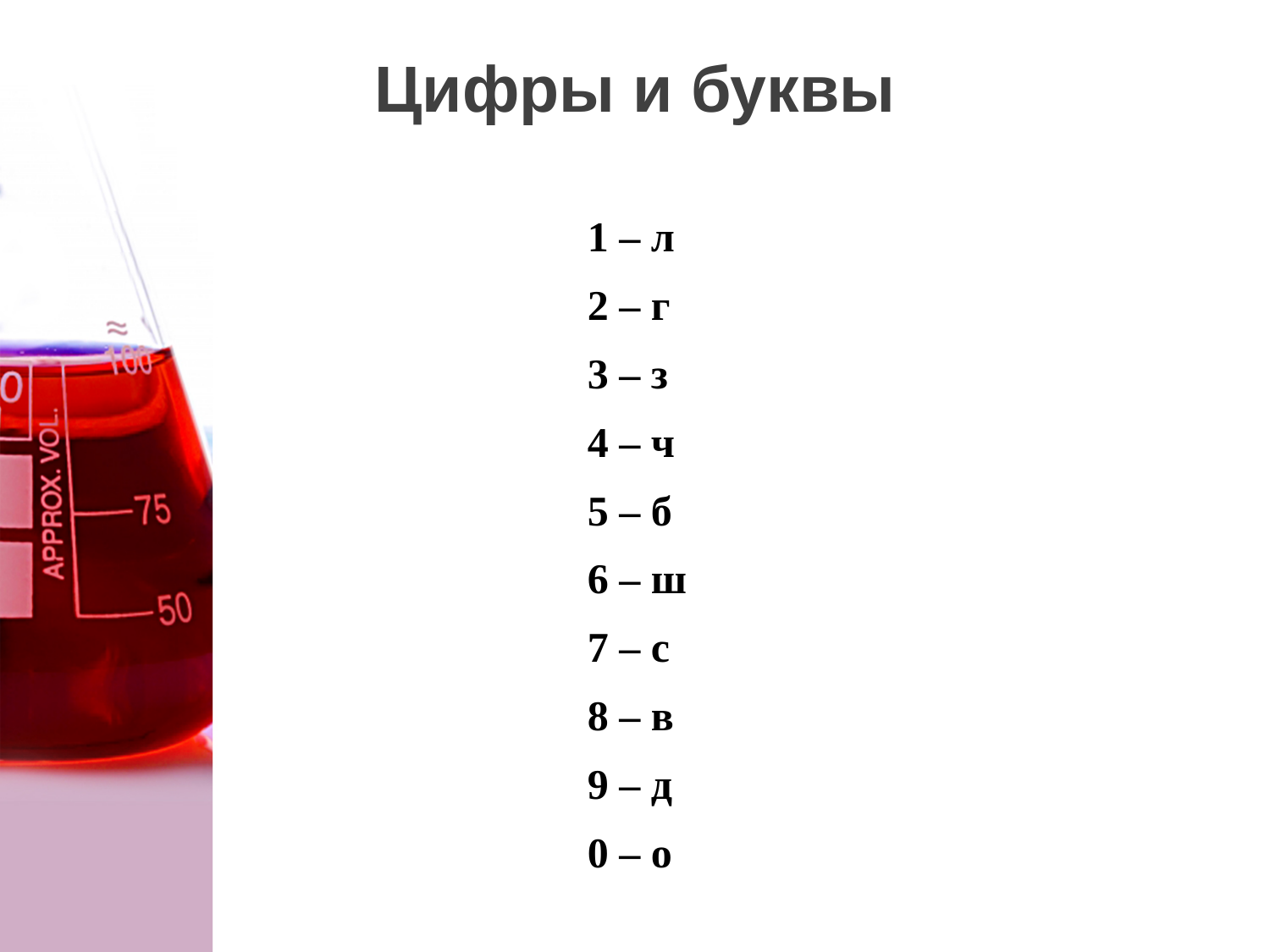

Цифры и буквы
1 – л
2 – г
3 – з
4 – ч
5 – б
6 – ш
7 – с
8 – в
9 – д
0 – о